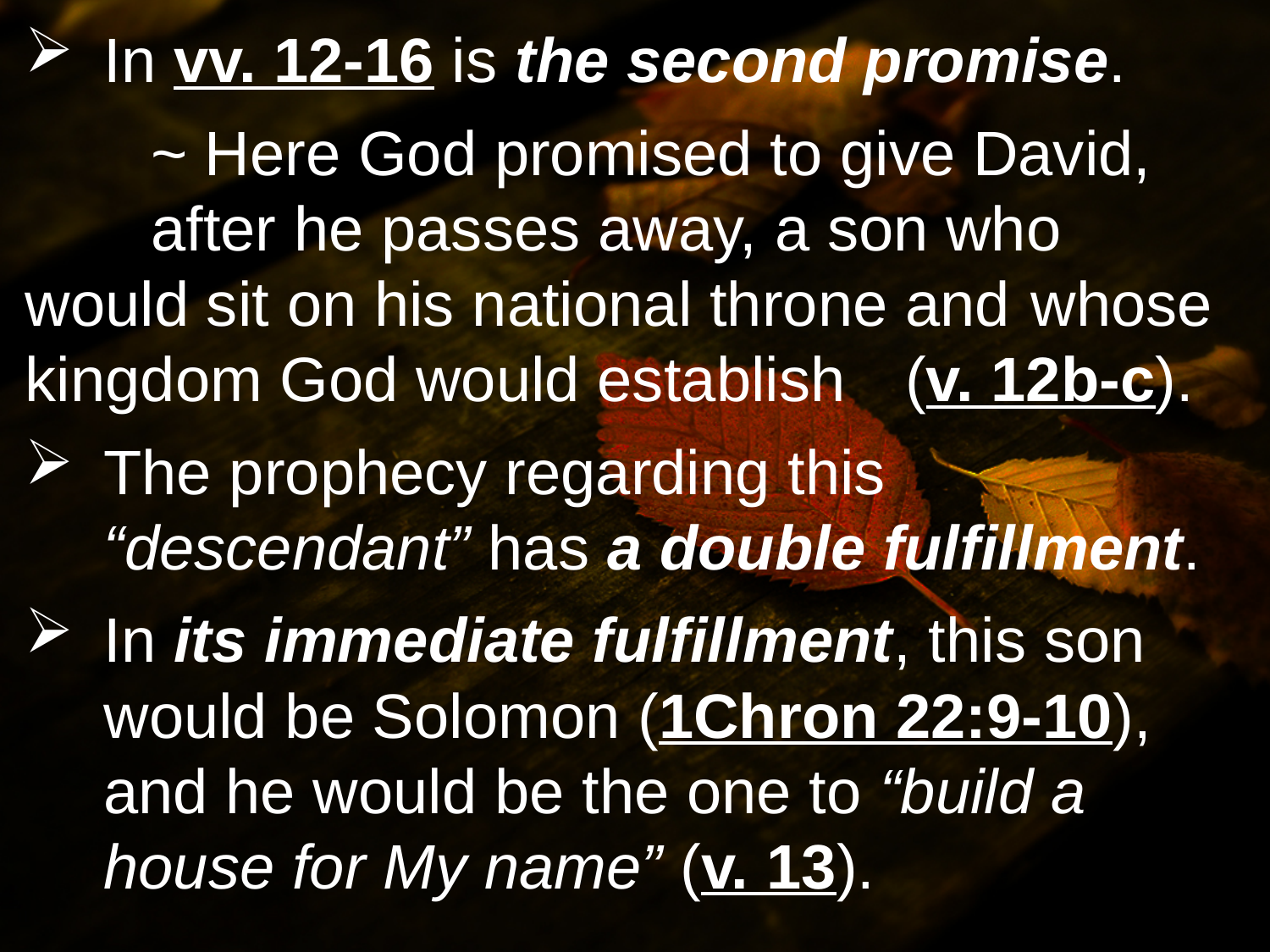

In vv. 12-16 is the second promise.
	~ Here God promised to give David, 			after he passes away, a son who 			would sit on his national throne and 		whose kingdom God would establish 		(v. 12b-c).
The prophecy regarding this “descendant” has a double fulfillment.
In its immediate fulfillment, this son would be Solomon (1Chron 22:9-10), and he would be the one to “build a house for My name” (v. 13).